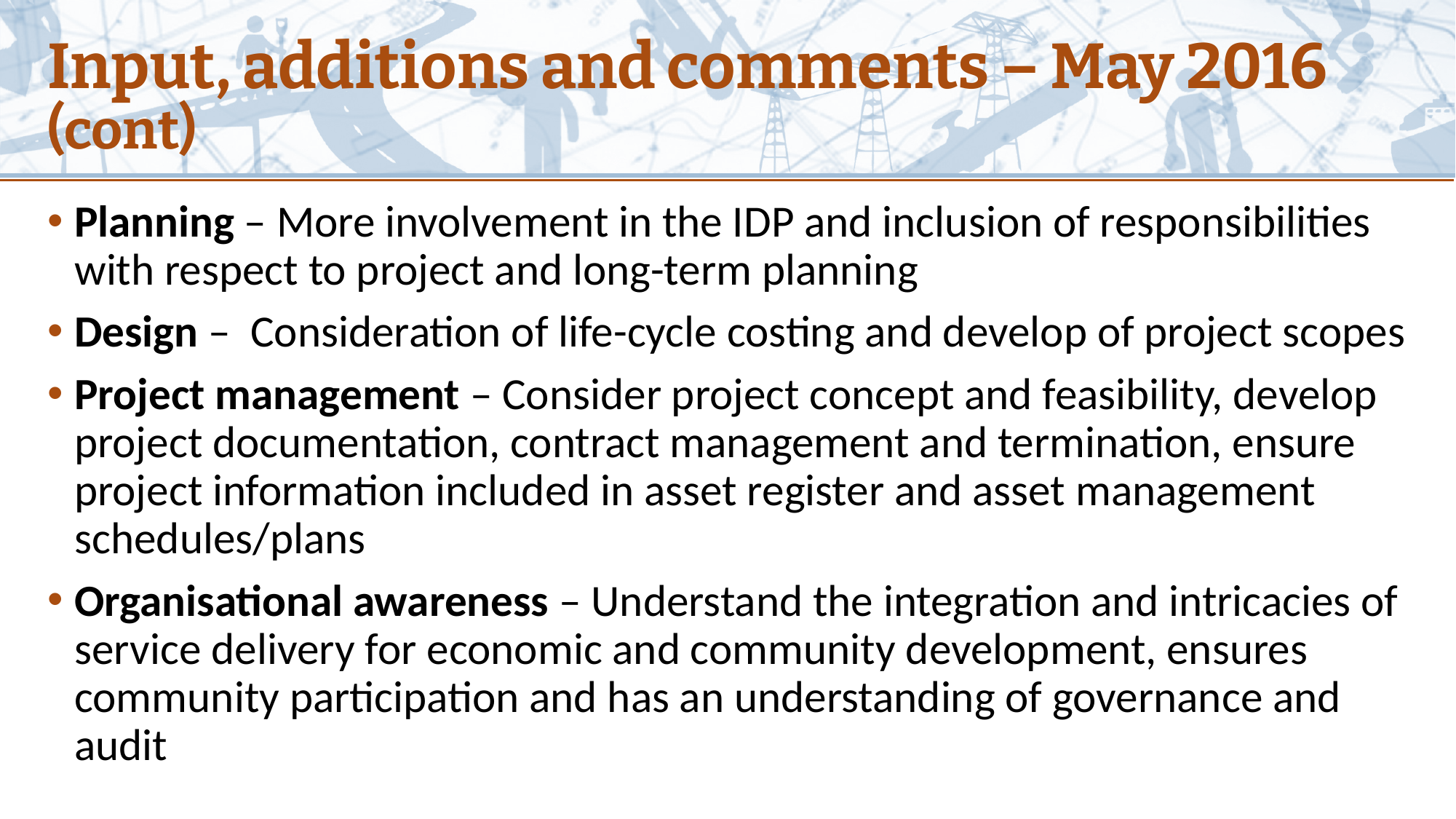

# Input, additions and comments – May 2016 (cont)
Planning – More involvement in the IDP and inclusion of responsibilities with respect to project and long-term planning
Design –  Consideration of life-cycle costing and develop of project scopes
Project management – Consider project concept and feasibility, develop project documentation, contract management and termination, ensure project information included in asset register and asset management schedules/plans
Organisational awareness – Understand the integration and intricacies of service delivery for economic and community development, ensures community participation and has an understanding of governance and audit